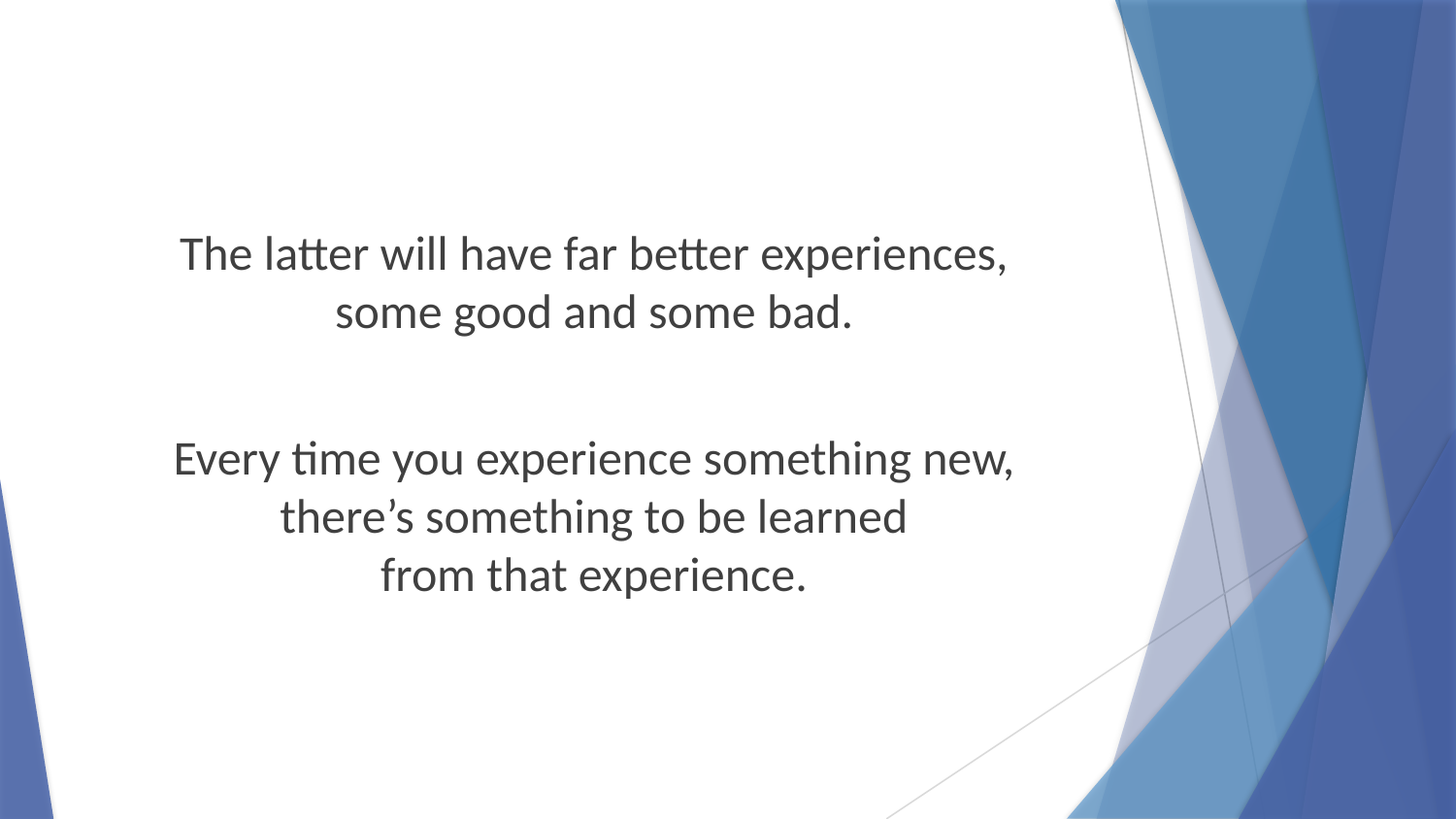

The latter will have far better experiences,
some good and some bad.

Every time you experience something new,
there’s something to be learned
from that experience.